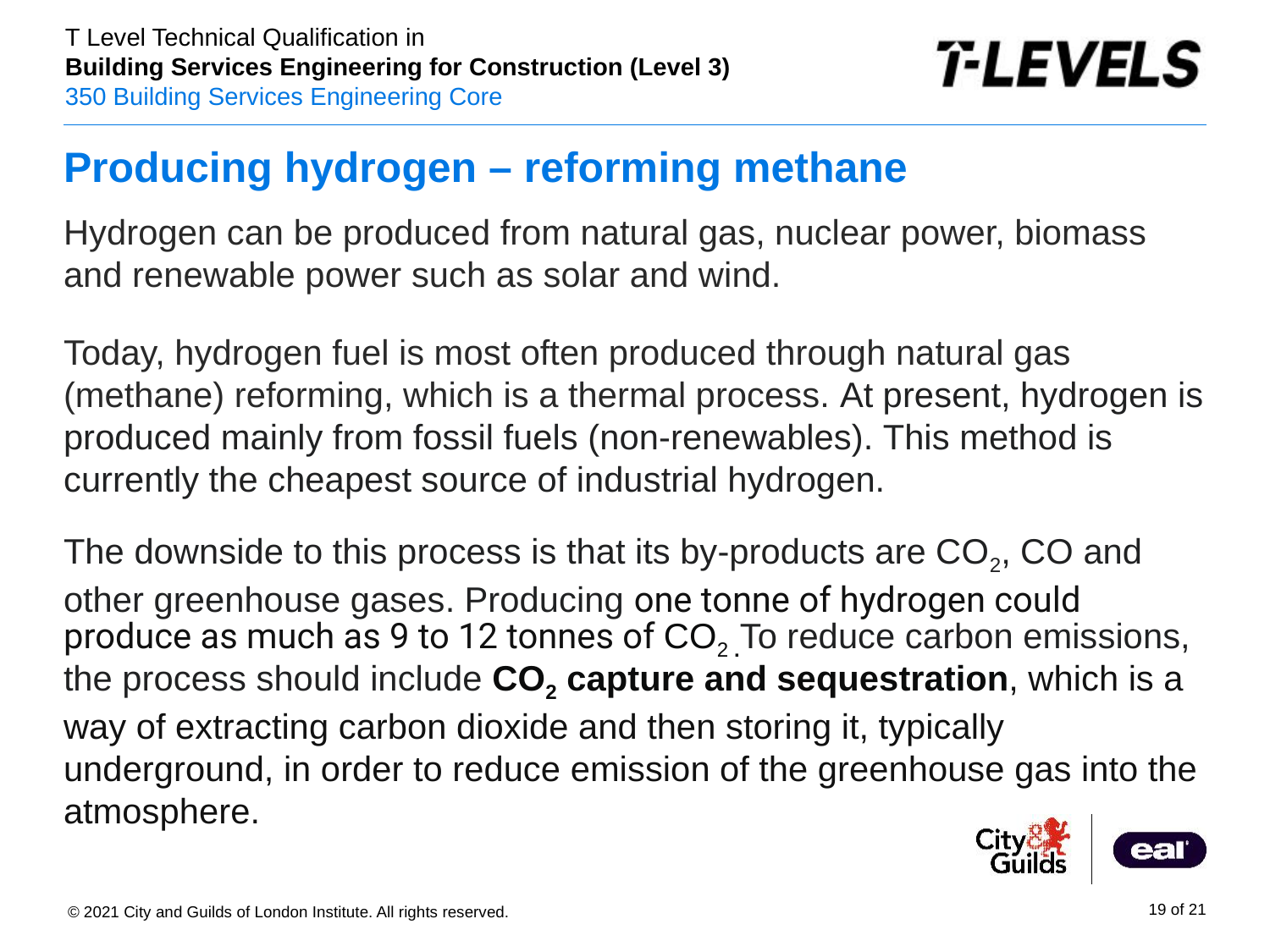

# Producing hydrogen – reforming methane
Hydrogen can be produced from natural gas, nuclear power, biomass and renewable power such as solar and wind.
Today, hydrogen fuel is most often produced through natural gas (methane) reforming, which is a thermal process. At present, hydrogen is produced mainly from fossil fuels (non-renewables). This method is currently the cheapest source of industrial hydrogen.
The downside to this process is that its by-products are CO2, CO and other greenhouse gases. Producing one tonne of hydrogen could produce as much as 9 to 12 tonnes of CO2 .To reduce carbon emissions, the process should include CO2 capture and sequestration, which is a way of extracting carbon dioxide and then storing it, typically underground, in order to reduce emission of the greenhouse gas into the atmosphere.